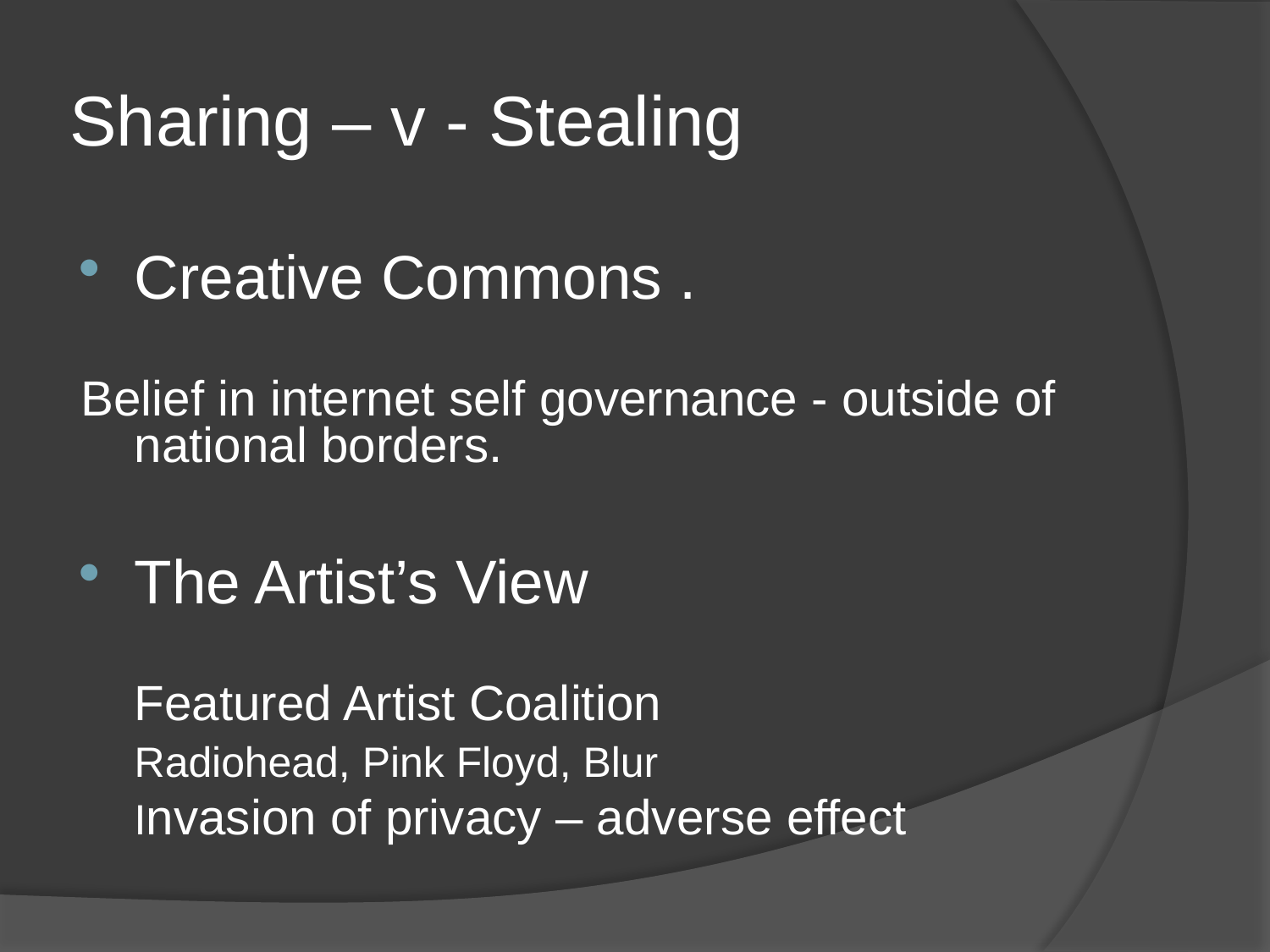

# Sharing – v - Stealing

Creative Commons .

Belief in internet self governance - outside of national borders.

The Artist’s View

	Featured Artist Coalition
	Radiohead, Pink Floyd, Blur
	Invasion of privacy – adverse effect